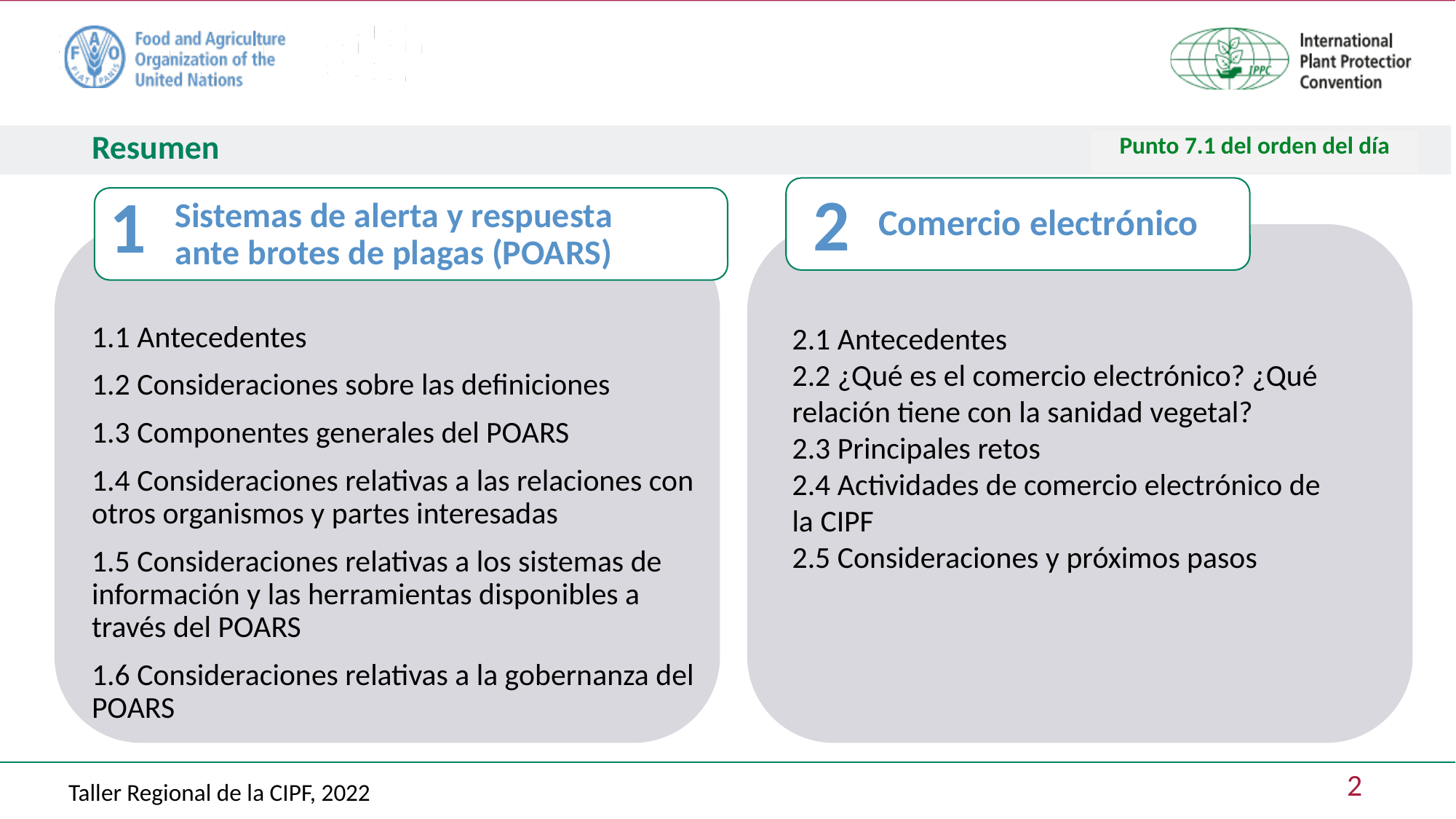

# Resumen

Punto 7.1 del orden del día

2
1
Sistemas de alerta y respuesta ante brotes de plagas (POARS)
Comercio electrónico

2.1 Antecedentes
2.2 ¿Qué es el comercio electrónico? ¿Qué relación tiene con la sanidad vegetal?
2.3 Principales retos
2.4 Actividades de comercio electrónico de la CIPF
2.5 Consideraciones y próximos pasos
1.1 Antecedentes
1.2 Consideraciones sobre las definiciones
1.3 Componentes generales del POARS
1.4 Consideraciones relativas a las relaciones con otros organismos y partes interesadas
1.5 Consideraciones relativas a los sistemas de información y las herramientas disponibles a través del POARS
1.6 Consideraciones relativas a la gobernanza del POARS
Taller Regional de la CIPF, 2022